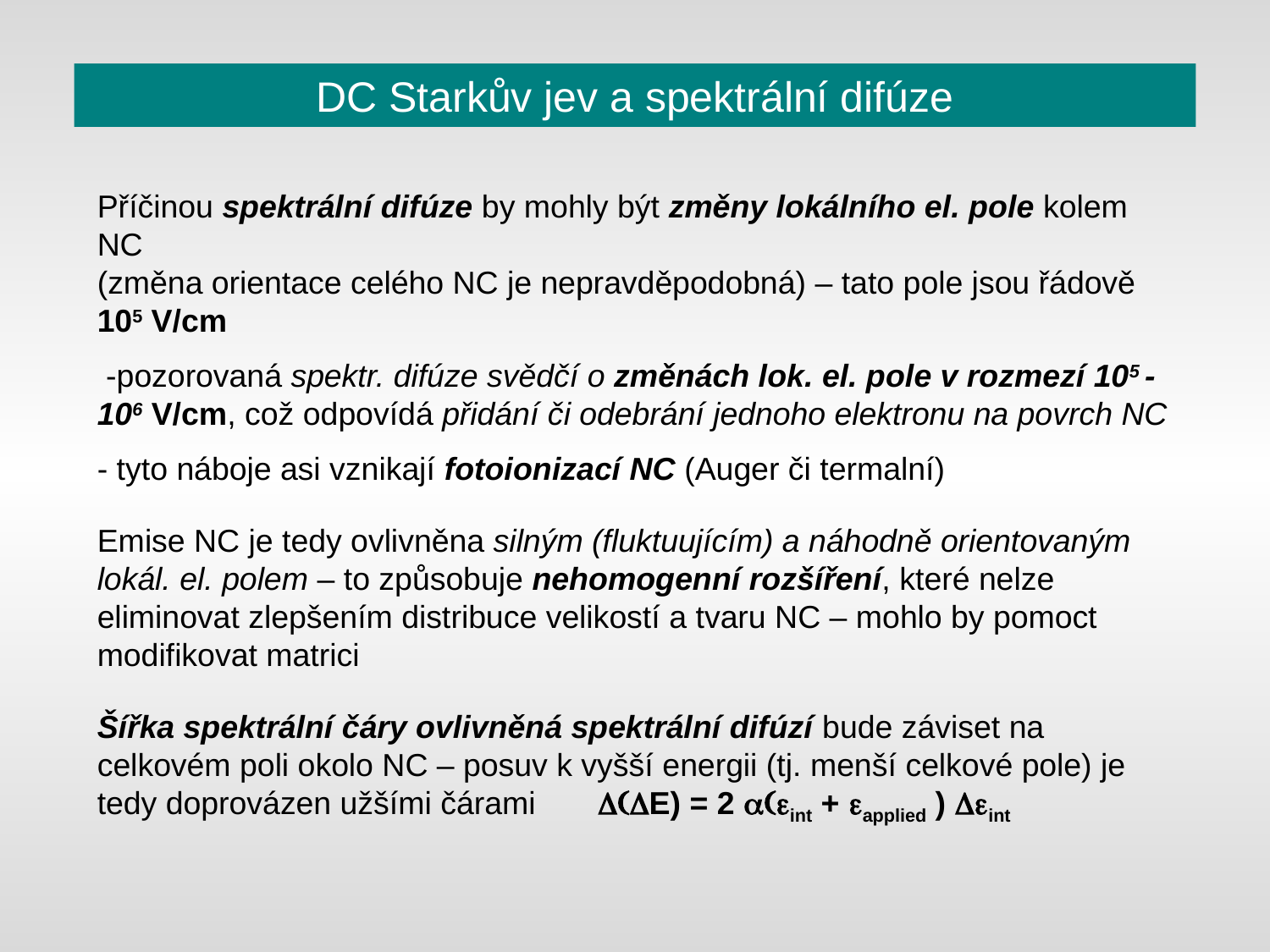

# DC Starkův jev a spektrální difúze
Příčinou spektrální difúze by mohly být změny lokálního el. pole kolem NC
(změna orientace celého NC je nepravděpodobná) – tato pole jsou řádově 105 V/cm

 -pozorovaná spektr. difúze svědčí o změnách lok. el. pole v rozmezí 105 - 106 V/cm, což odpovídá přidání či odebrání jednoho elektronu na povrch NC

- tyto náboje asi vznikají fotoionizací NC (Auger či termalní)

Emise NC je tedy ovlivněna silným (fluktuujícím) a náhodně orientovaným lokál. el. polem – to způsobuje nehomogenní rozšíření, které nelze eliminovat zlepšením distribuce velikostí a tvaru NC – mohlo by pomoct modifikovat matrici

Šířka spektrální čáry ovlivněná spektrální difúzí bude záviset na celkovém poli okolo NC – posuv k vyšší energii (tj. menší celkové pole) je tedy doprovázen užšími čárami       Δ(ΔE) = 2 α(εint + εapplied ) Δεint